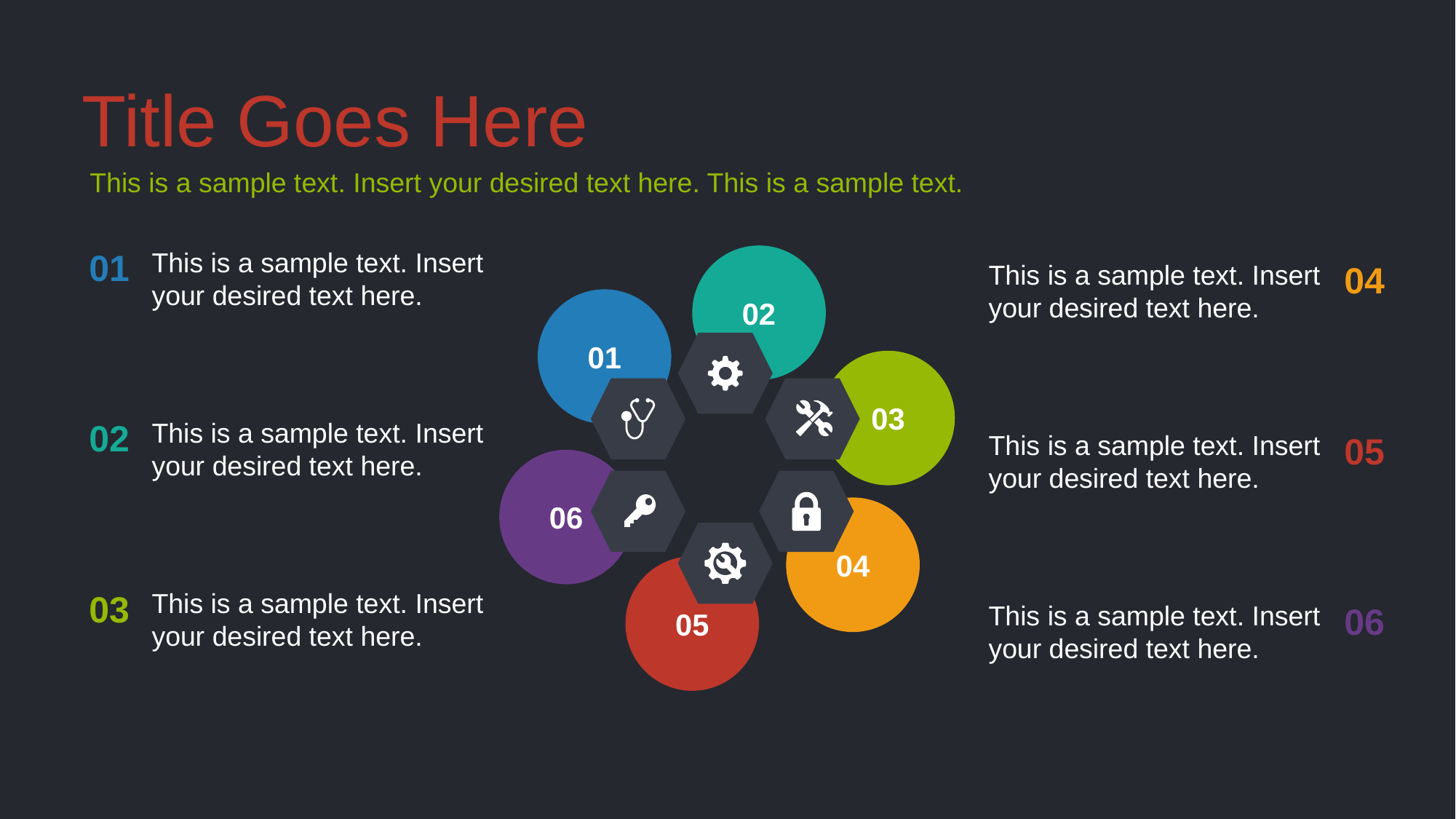

Title Goes Here
 This is a sample text. Insert your desired text here. This is a sample text.
01
This is a sample text. Insert your desired text here.
02

04
This is a sample text. Insert your desired text here.
01

03

02
This is a sample text. Insert your desired text here.
05
This is a sample text. Insert your desired text here.
06

04

05
03
This is a sample text. Insert your desired text here.
06
This is a sample text. Insert your desired text here.